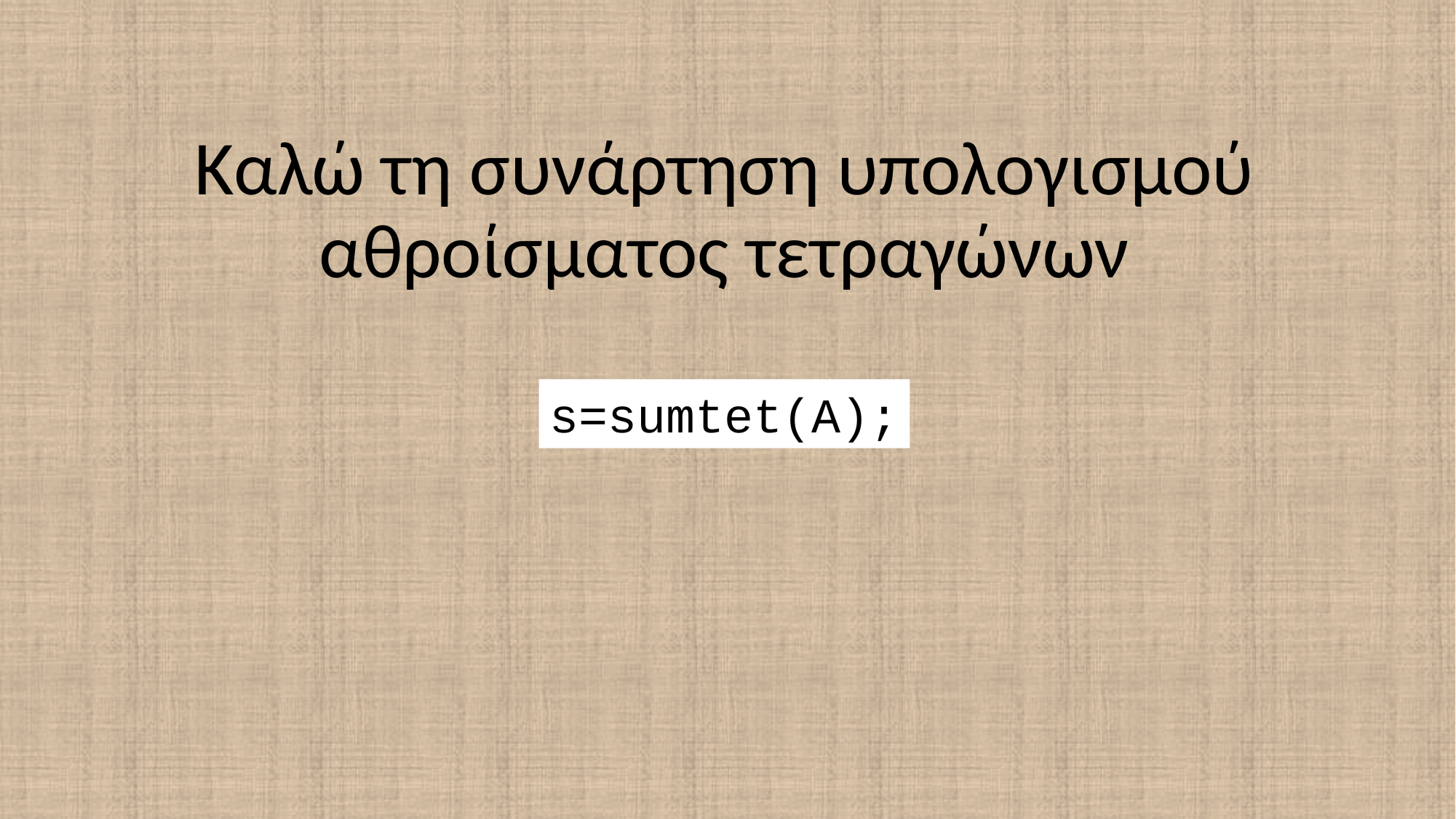

# Καλώ τη συνάρτηση υπολογισμού αθροίσματος τετραγώνων
s=sumtet(A);